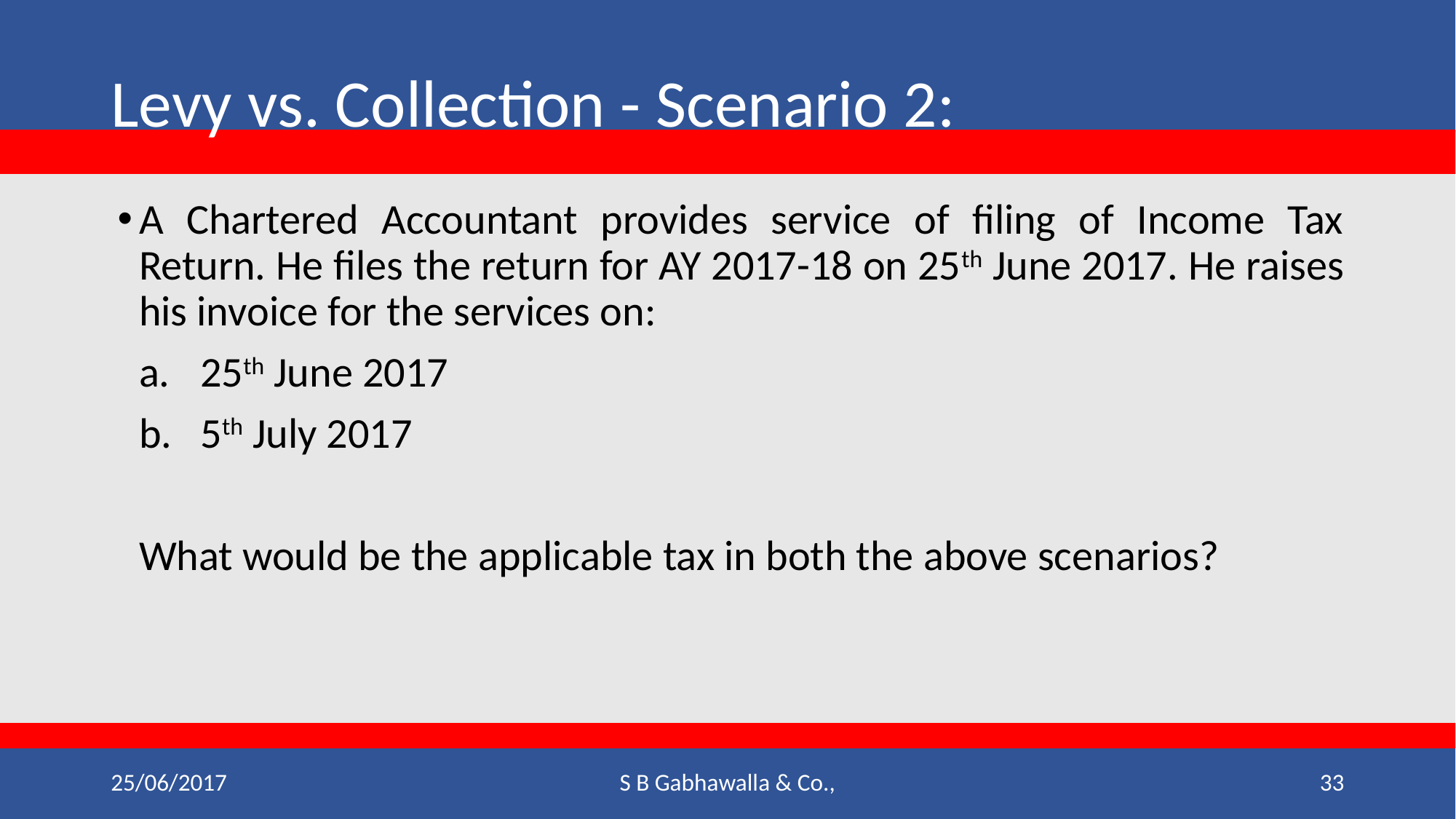

# Levy vs. Collection - Scenario 2:
A Chartered Accountant provides service of filing of Income Tax Return. He files the return for AY 2017-18 on 25th June 2017. He raises his invoice for the services on:
25th June 2017
5th July 2017

What would be the applicable tax in both the above scenarios?

25/06/2017
S B Gabhawalla & Co.,
33